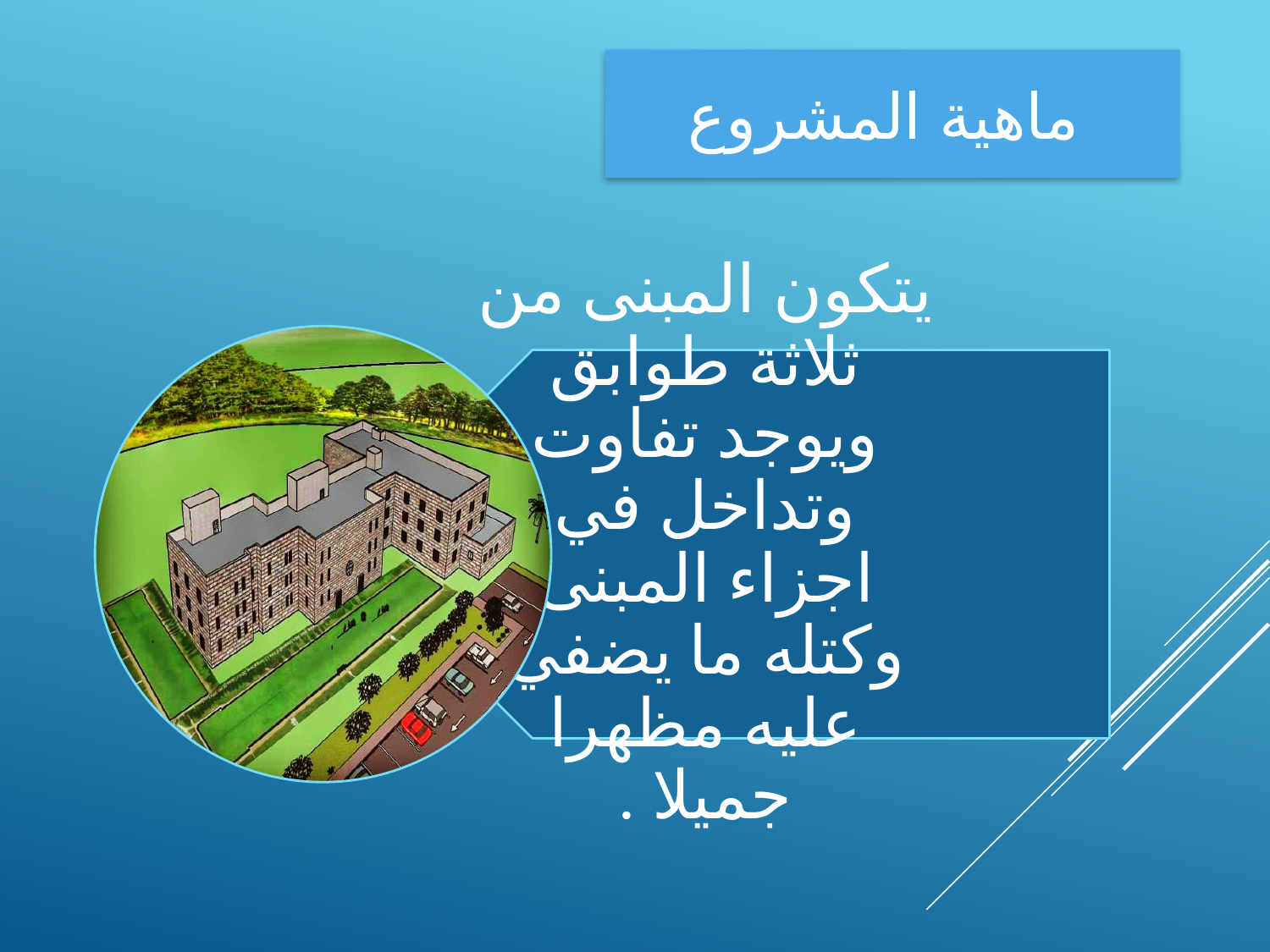

# ماهية المشروع
يتكون المبنى من ثلاثة طوابق ويوجد تفاوت وتداخل في اجزاء المبنى وكتله ما يضفي عليه مظهرا جميلا .